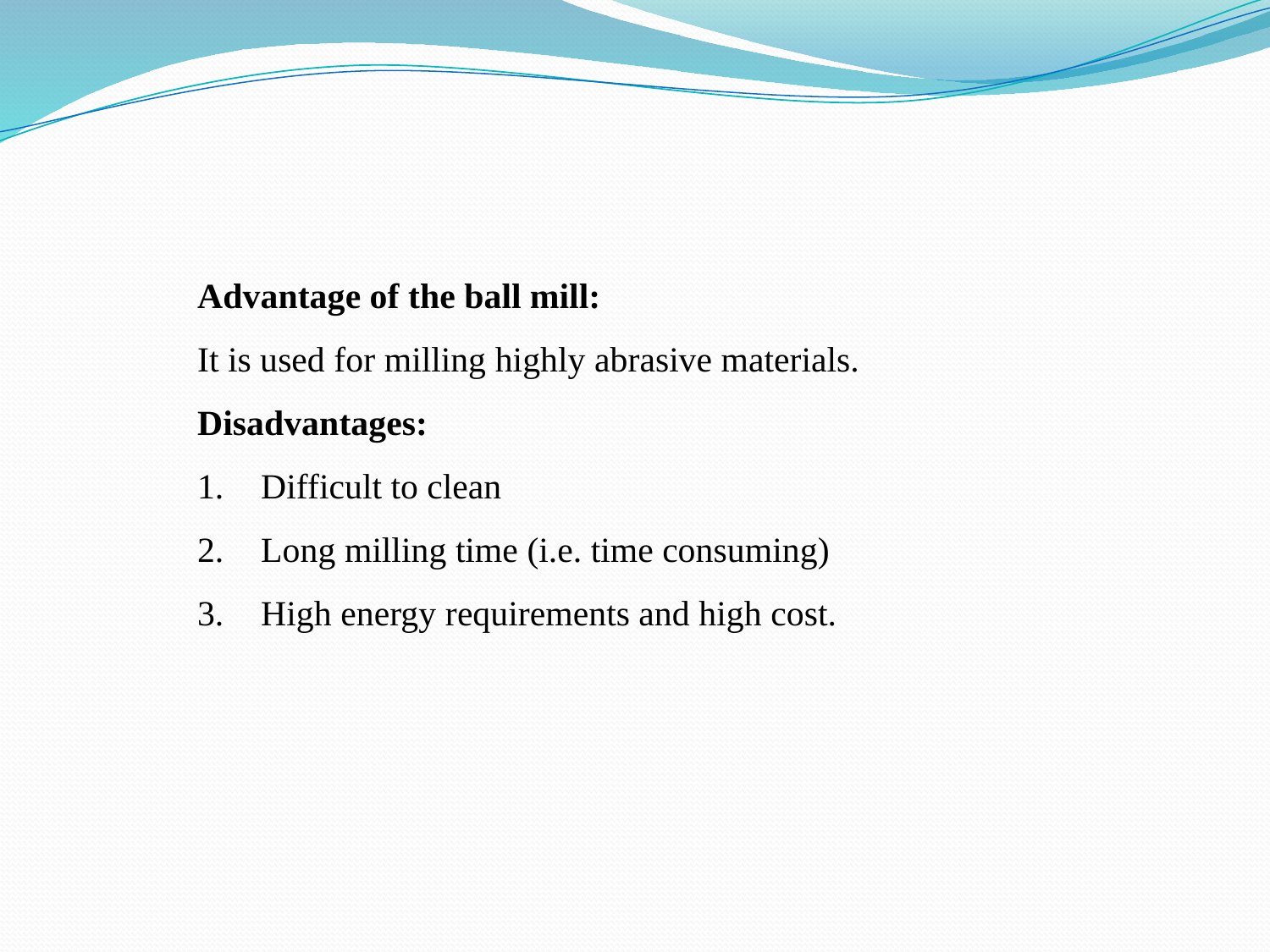

Advantage of the ball mill:
It is used for milling highly abrasive materials.
Disadvantages:
Difficult to clean
Long milling time (i.e. time consuming)
High energy requirements and high cost.